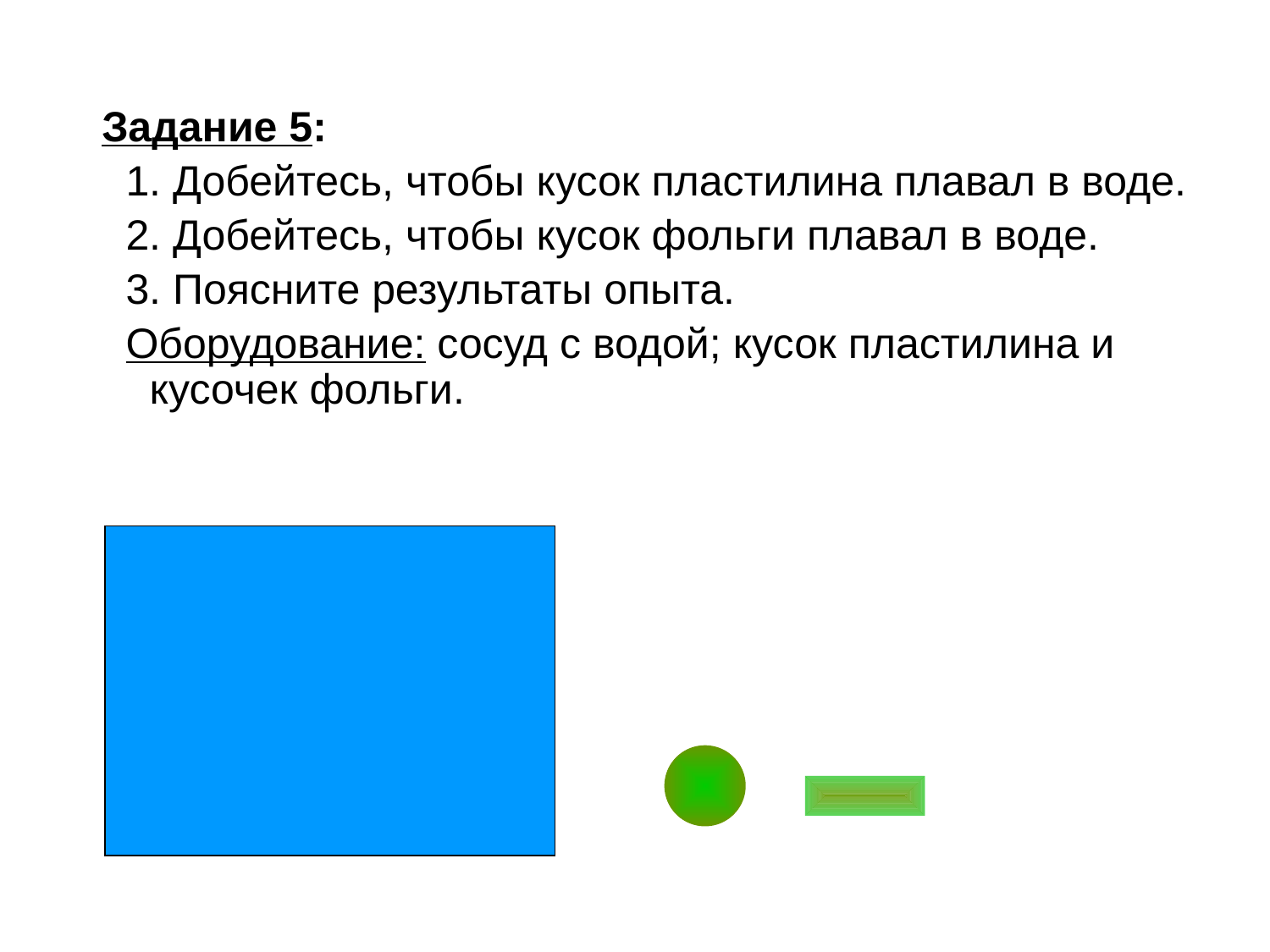

Задание 5:
  1. Добейтесь, чтобы кусок пластилина плавал в воде.
  2. Добейтесь, чтобы кусок фольги плавал в воде.
  3. Поясните результаты опыта.
  Оборудование: сосуд с водой; кусок пластилина и  кусочек фольги.